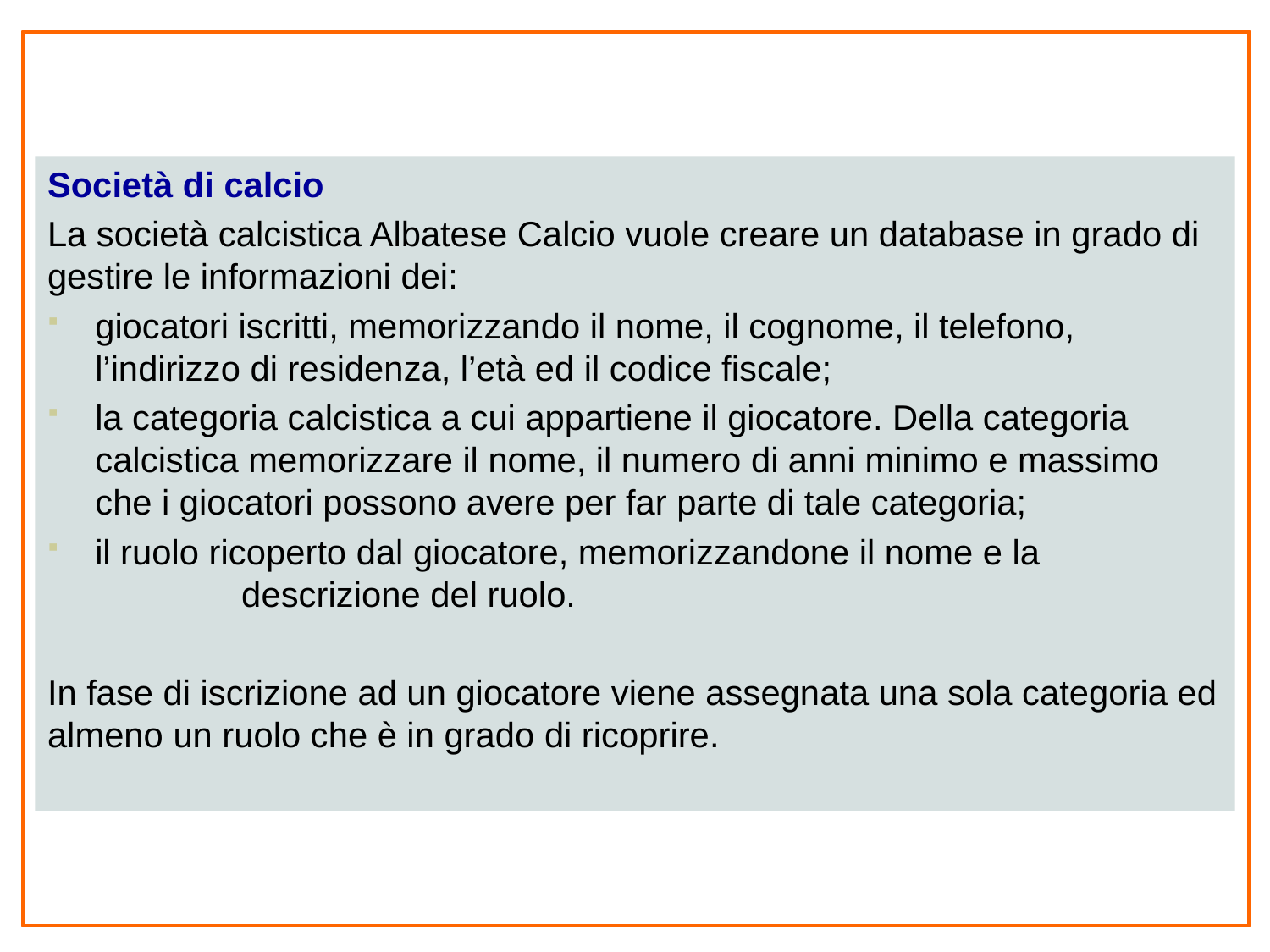

Società di calcio
La società calcistica Albatese Calcio vuole creare un database in grado di gestire le informazioni dei:
giocatori iscritti, memorizzando il nome, il cognome, il telefono,  l’indirizzo di residenza, l’età ed il codice fiscale;
la categoria calcistica a cui appartiene il giocatore. Della categoria  calcistica memorizzare il nome, il numero di anni minimo e massimo che i giocatori possono avere per far parte di tale categoria;
il ruolo ricoperto dal giocatore, memorizzandone il nome e la 	  	  descrizione del ruolo.

In fase di iscrizione ad un giocatore viene assegnata una sola categoria ed almeno un ruolo che è in grado di ricoprire.